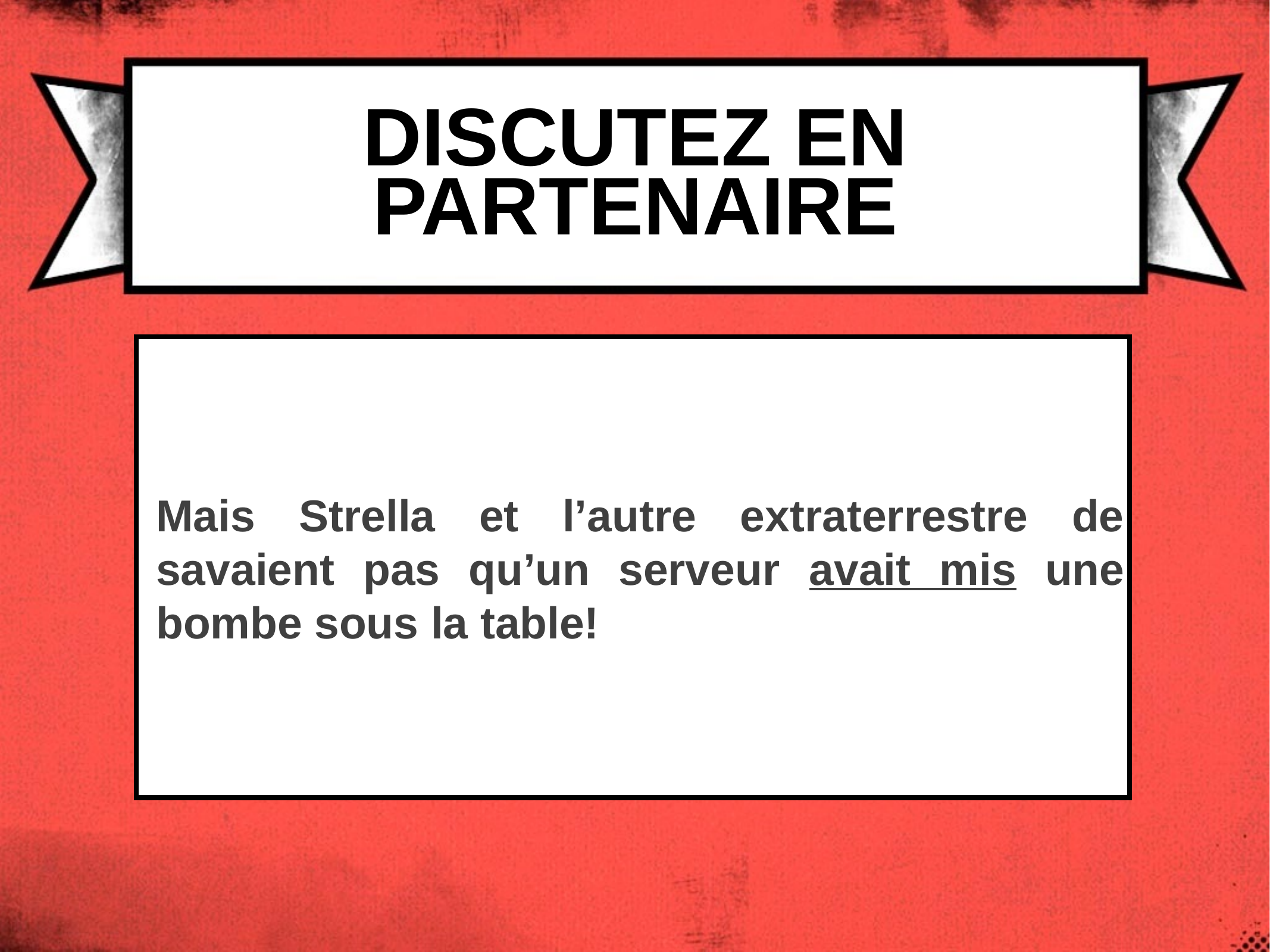

# Discutez en partenaire

Mais Strella et l’autre extraterrestre de savaient pas qu’un serveur avait mis une bombe sous la table!